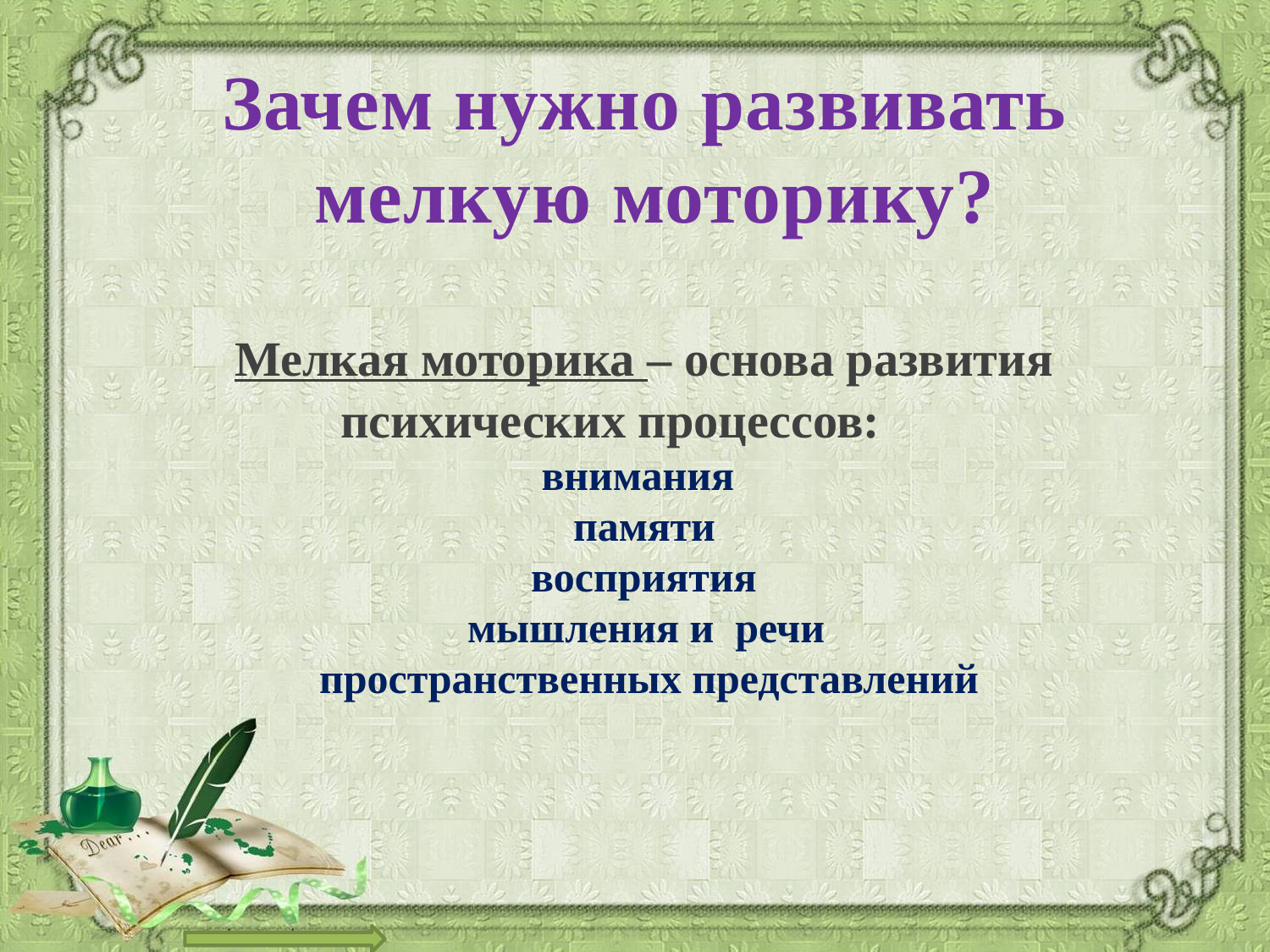

Зачем нужно развивать
 мелкую моторику?
        Мелкая моторика – основа развития
                   психических процессов:
                                         внимания
                                            памяти
                                        восприятия
                                  мышления и  речи
                    пространственных представлений